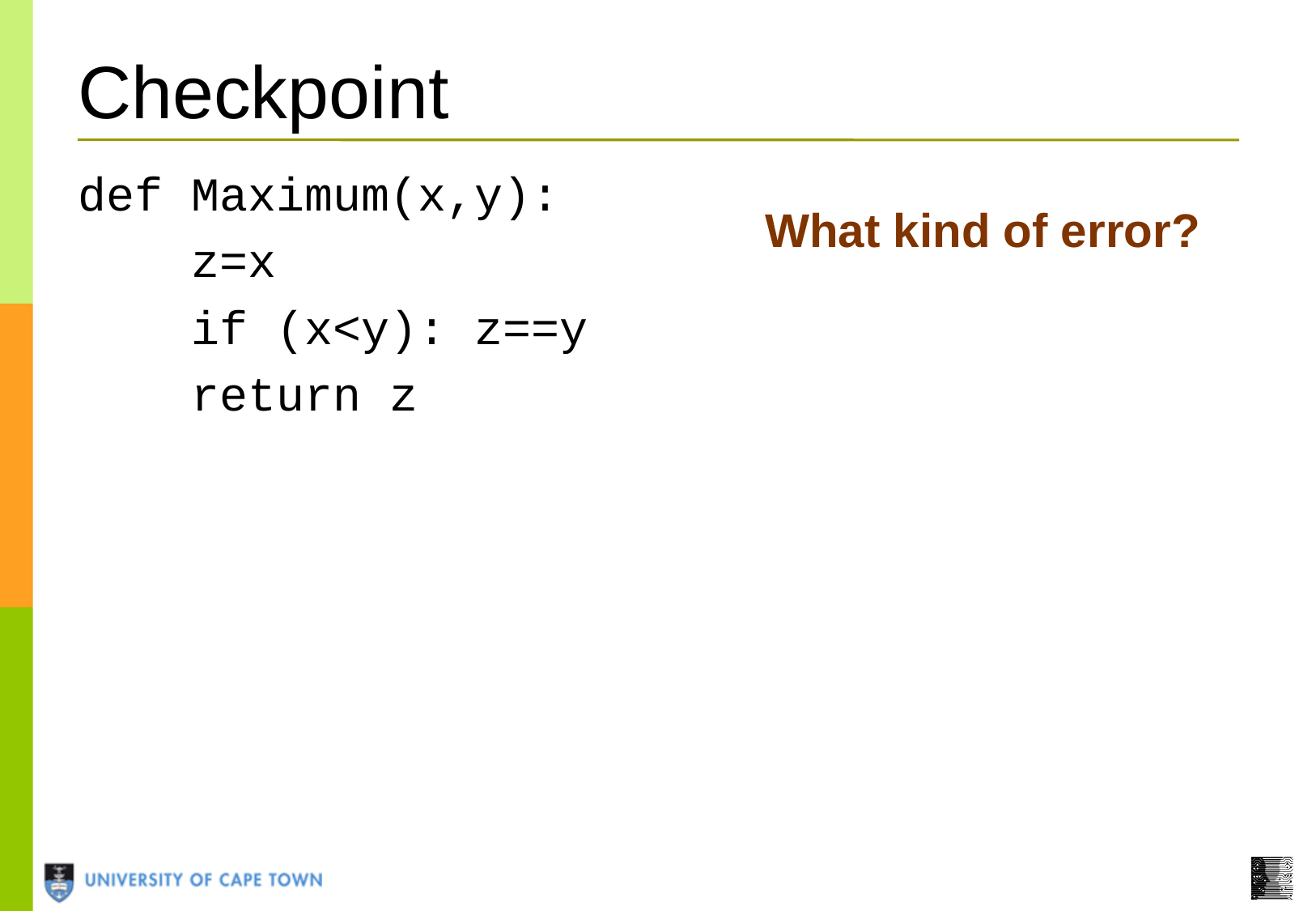

# Checkpoint
def Maximum(x,y):
    z=x
    if (x<y): z==y
    return z
What kind of error?